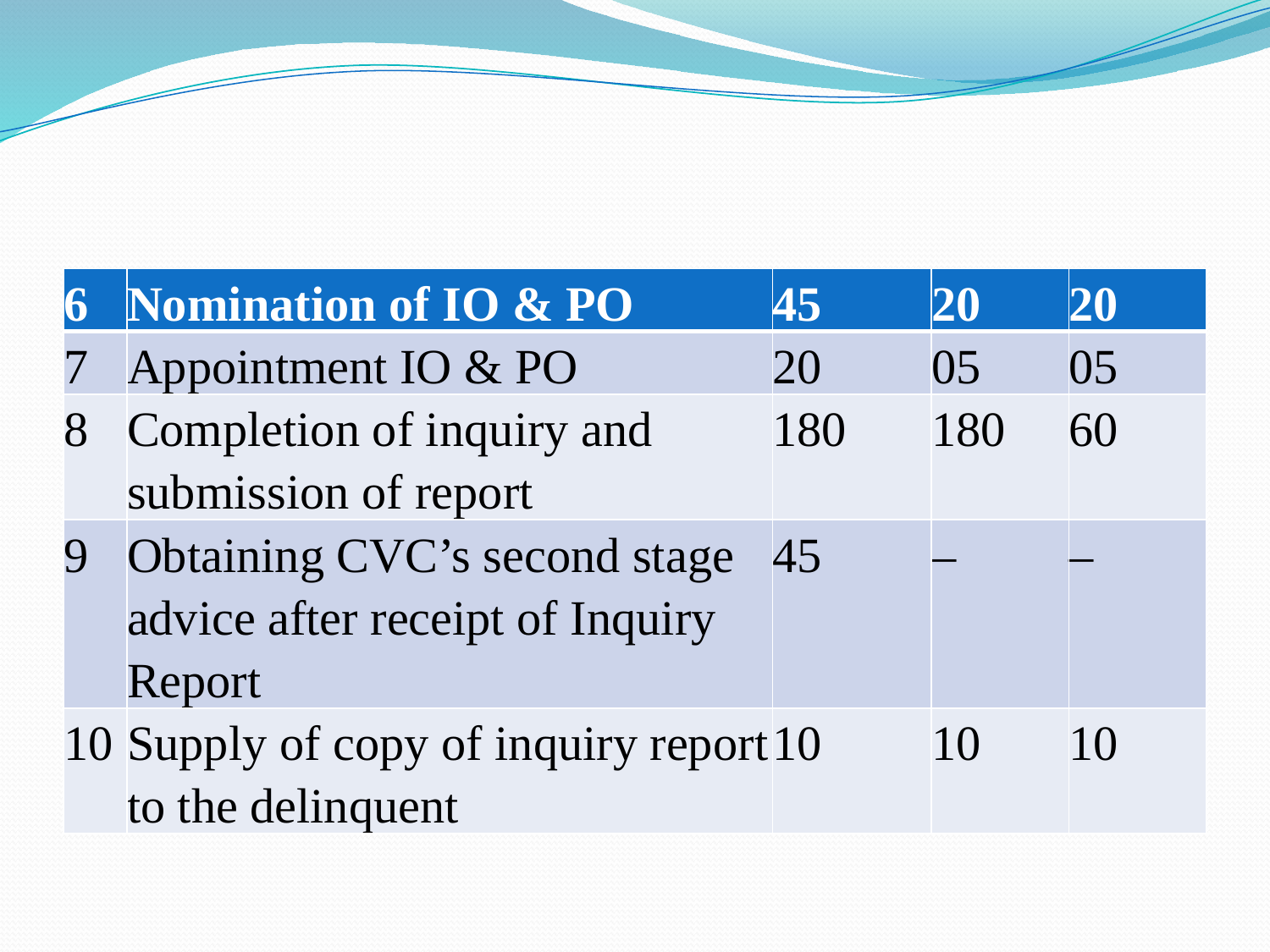

| 6 | Nomination of IO & PO | 45 | 20 | 20 |
| --- | --- | --- | --- | --- |
| 7 | Appointment IO & PO | 20 | 05 | 05 |
| 8 | Completion of inquiry and submission of report | 180 | 180 | 60 |
| 9 | Obtaining CVC’s second stage advice after receipt of Inquiry Report | 45 | – | – |
| 10 | Supply of copy of inquiry report to the delinquent | 10 | 10 | 10 |